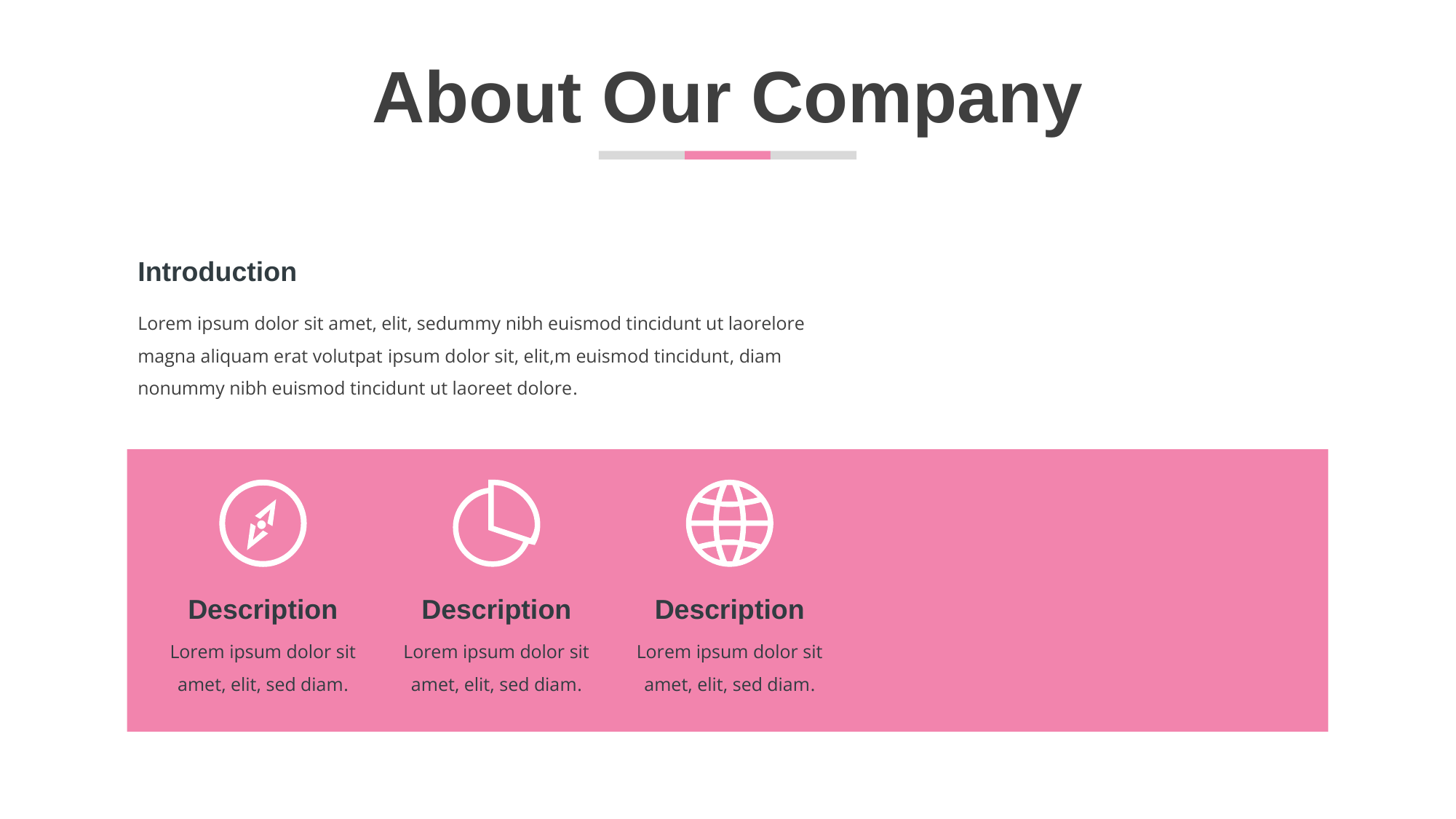

# About Our Company

Introduction
Lorem ipsum dolor sit amet, elit, sedummy nibh euismod tincidunt ut laorelore magna aliquam erat volutpat ipsum dolor sit, elit,m euismod tincidunt, diam nonummy nibh euismod tincidunt ut laoreet dolore.

Description
Description
Description
Lorem ipsum dolor sit amet, elit, sed diam.
Lorem ipsum dolor sit amet, elit, sed diam.
Lorem ipsum dolor sit amet, elit, sed diam.